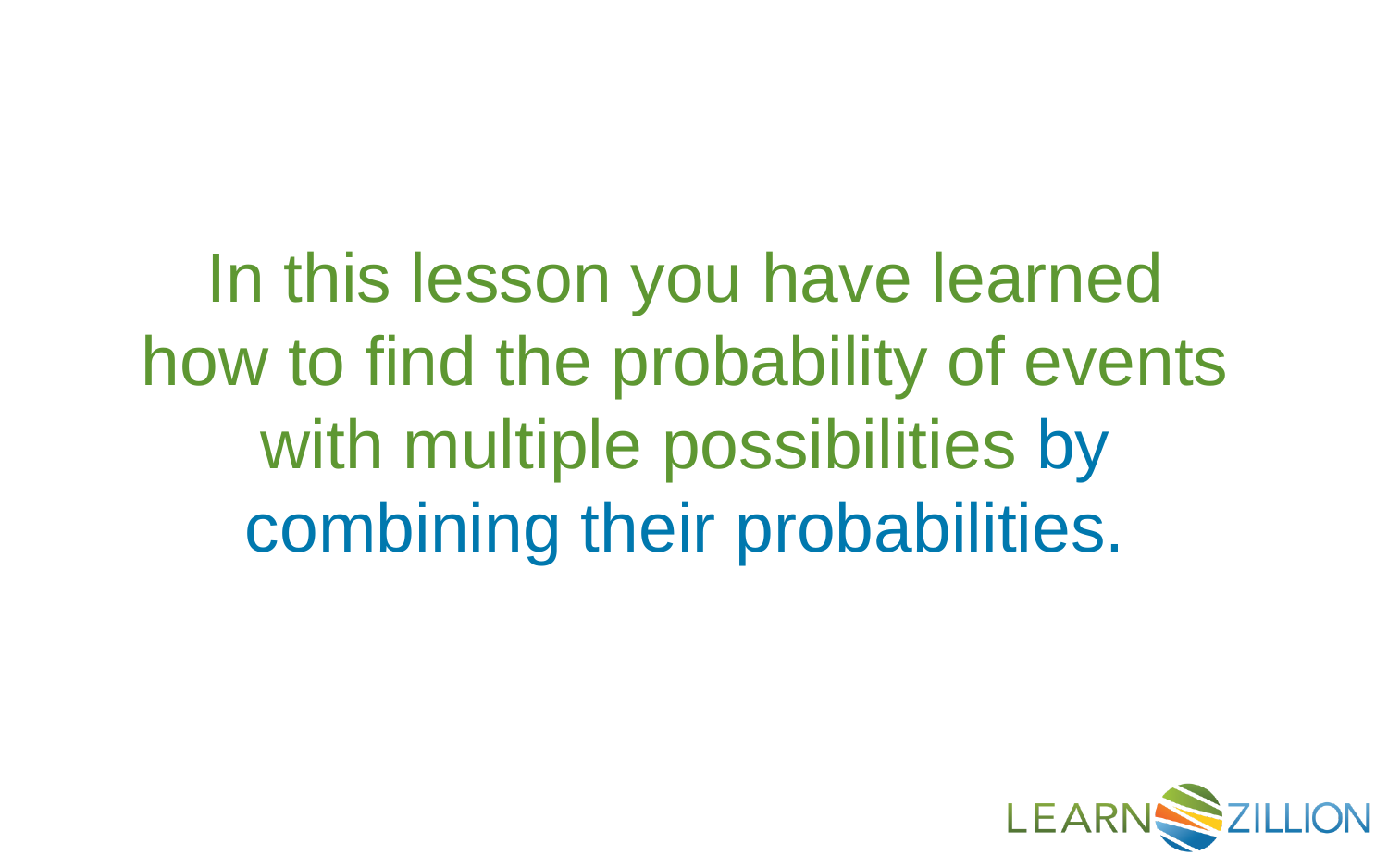

In this lesson you have learned how to find the probability of events with multiple possibilities by combining their probabilities.